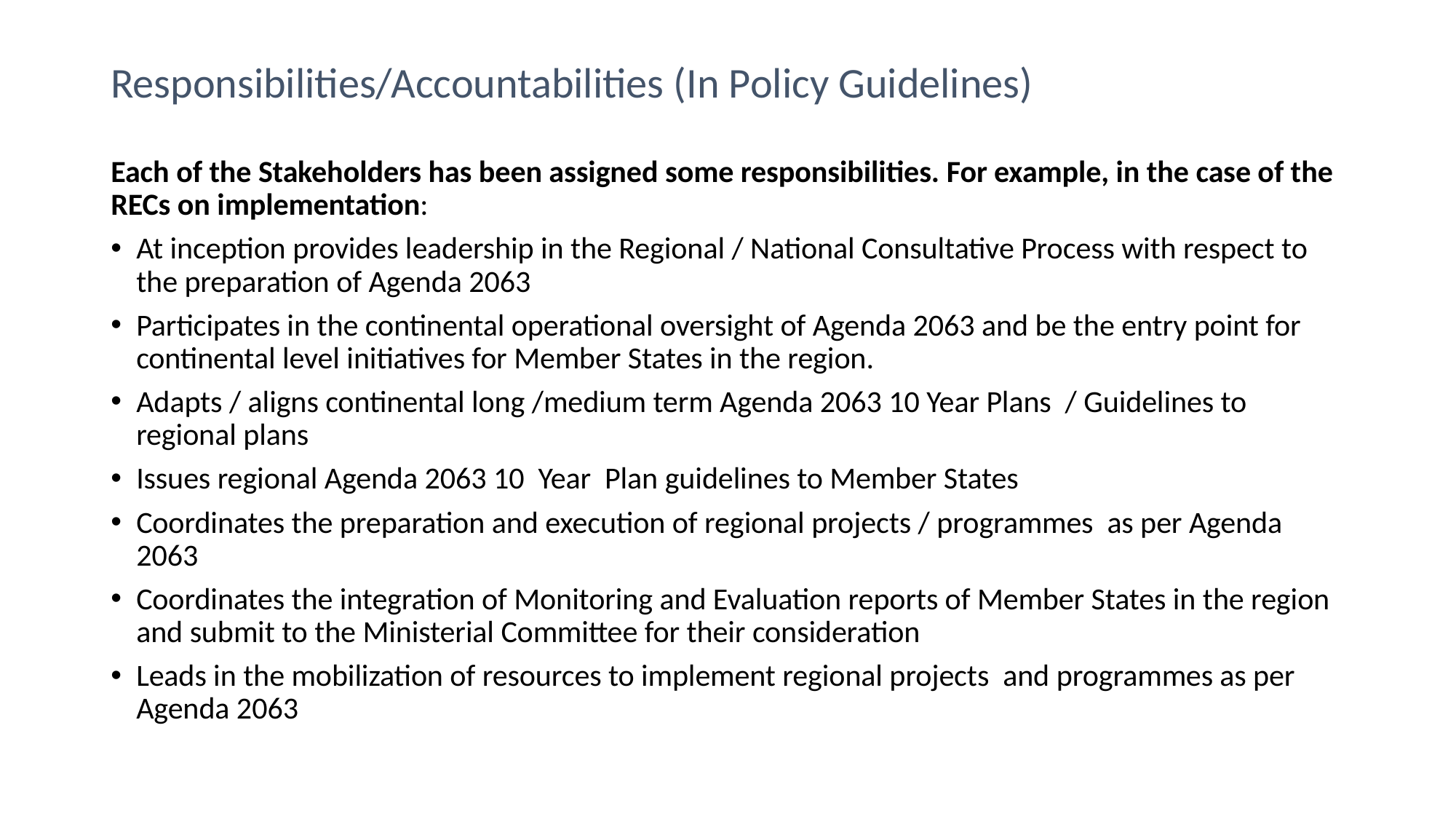

# Responsibilities/Accountabilities (In Policy Guidelines)

Each of the Stakeholders has been assigned some responsibilities. For example, in the case of the RECs on implementation:
At inception provides leadership in the Regional / National Consultative Process with respect to the preparation of Agenda 2063
Participates in the continental operational oversight of Agenda 2063 and be the entry point for continental level initiatives for Member States in the region.
Adapts / aligns continental long /medium term Agenda 2063 10 Year Plans  / Guidelines to regional plans
Issues regional Agenda 2063 10  Year  Plan guidelines to Member States
Coordinates the preparation and execution of regional projects / programmes  as per Agenda 2063
Coordinates the integration of Monitoring and Evaluation reports of Member States in the region and submit to the Ministerial Committee for their consideration
Leads in the mobilization of resources to implement regional projects  and programmes as per Agenda 2063